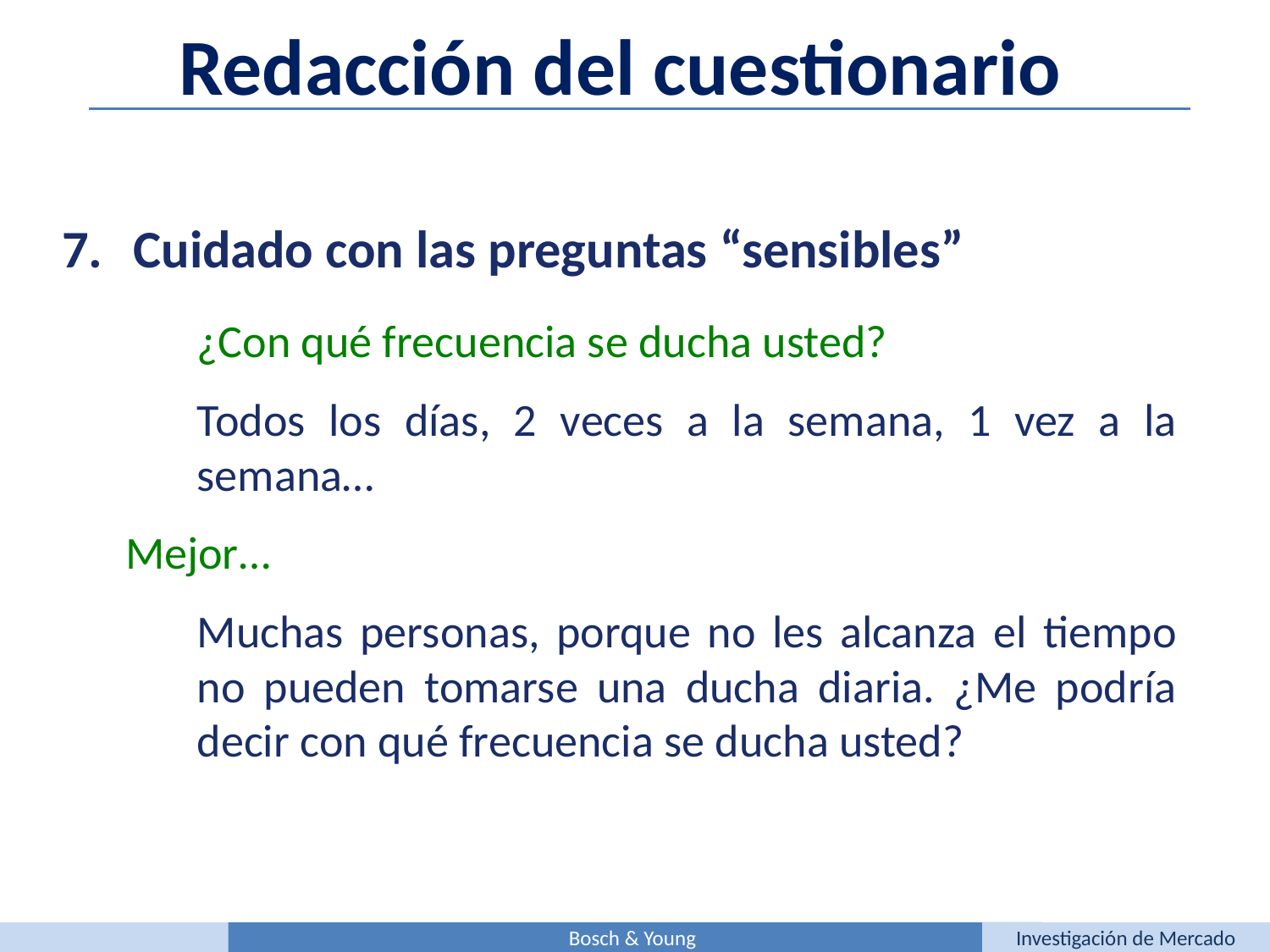

Redacción del cuestionario
Cuidado con las preguntas “sensibles”
	¿Con qué frecuencia se ducha usted?
	Todos los días, 2 veces a la semana, 1 vez a la semana…
Mejor…
	Muchas personas, porque no les alcanza el tiempo no pueden tomarse una ducha diaria. ¿Me podría decir con qué frecuencia se ducha usted?

Bosch & Young
Investigación de Mercado